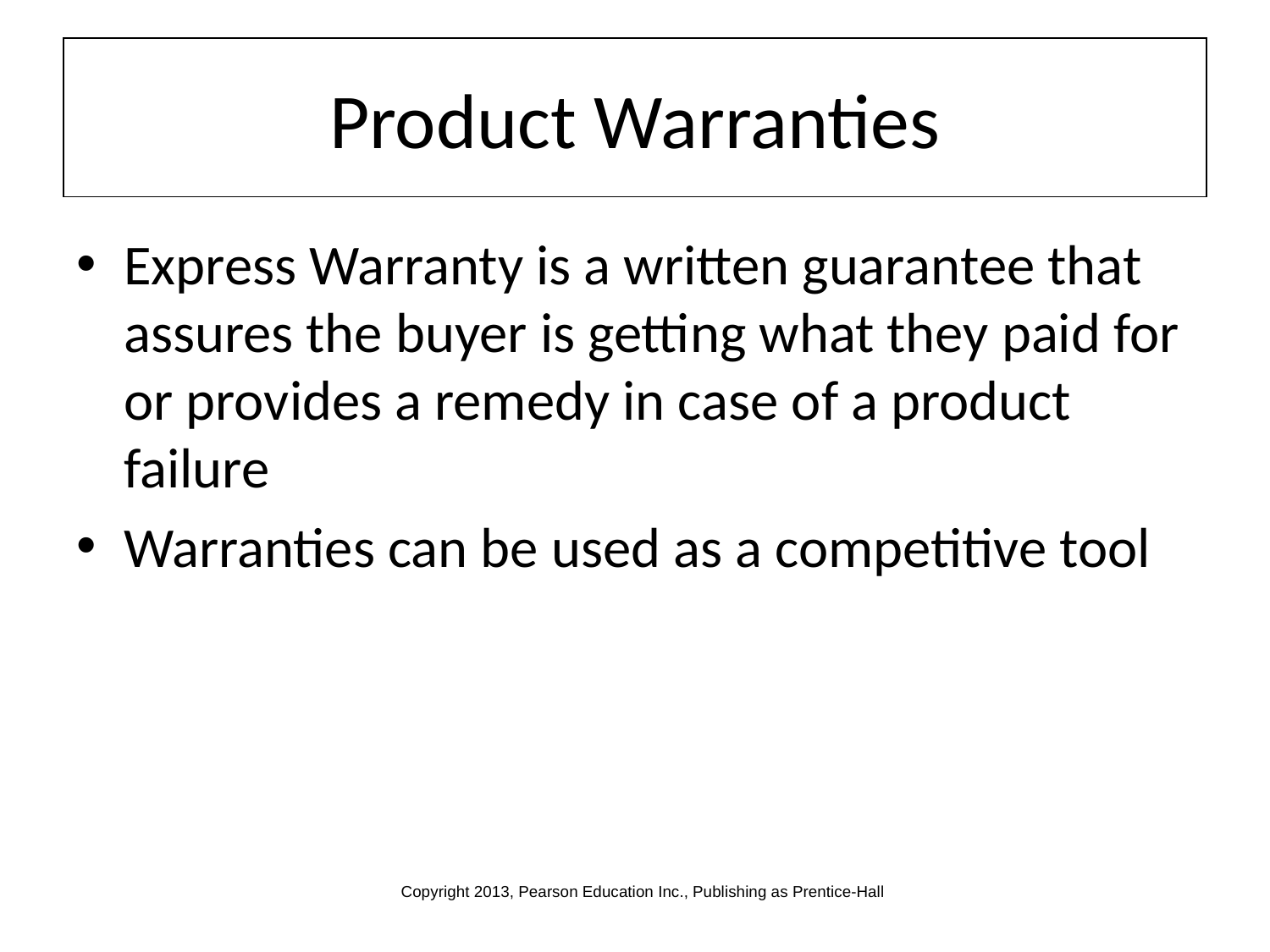

# Product Warranties
Express Warranty is a written guarantee that assures the buyer is getting what they paid for or provides a remedy in case of a product failure
Warranties can be used as a competitive tool

Copyright 2013, Pearson Education Inc., Publishing as Prentice-Hall